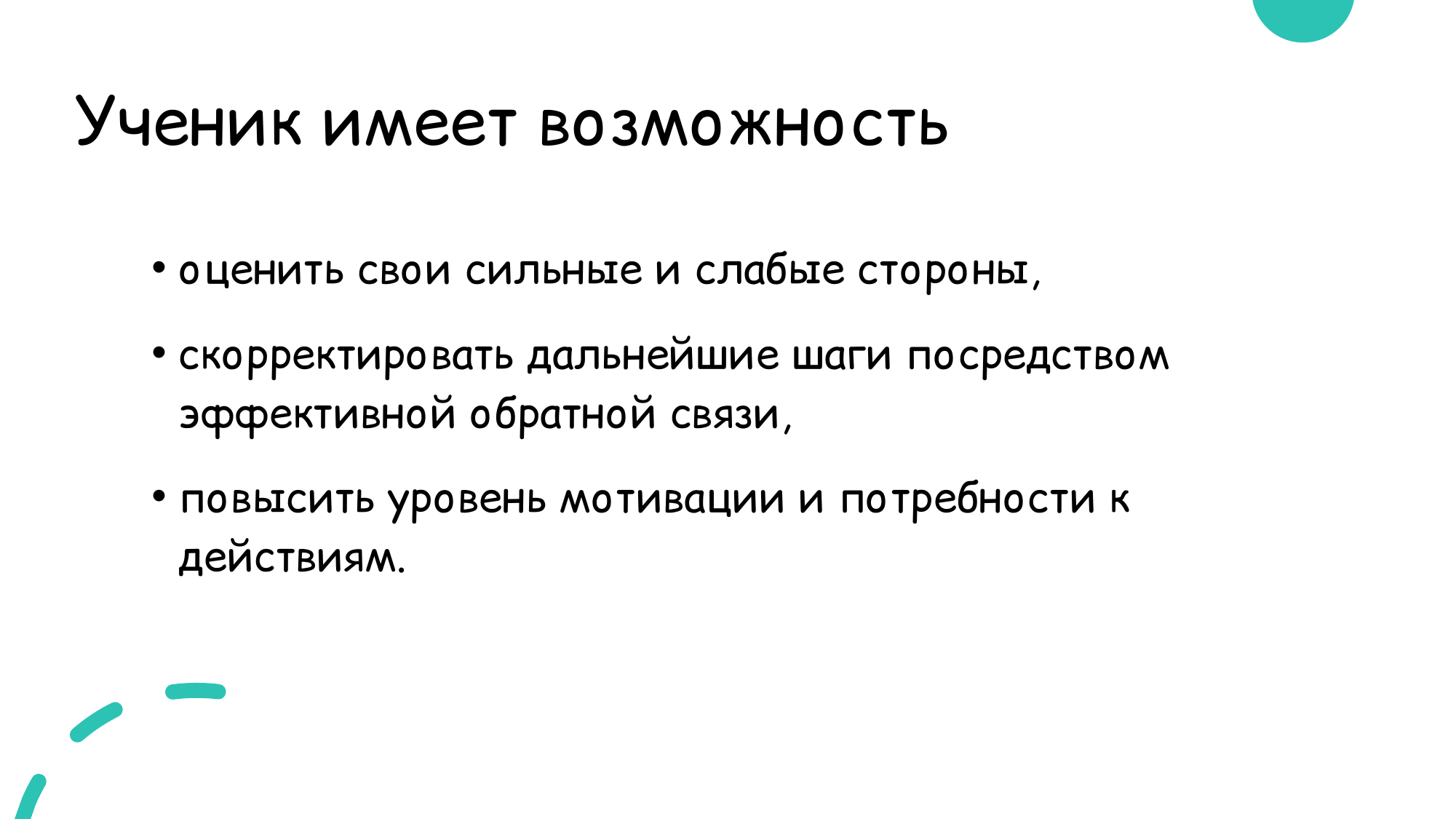

# Ученик имеет возможность
оценить свои сильные и слабые стороны,
скорректировать дальнейшие шаги посредством эффективной обратной связи,
повысить уровень мотивации и потребности к действиям.